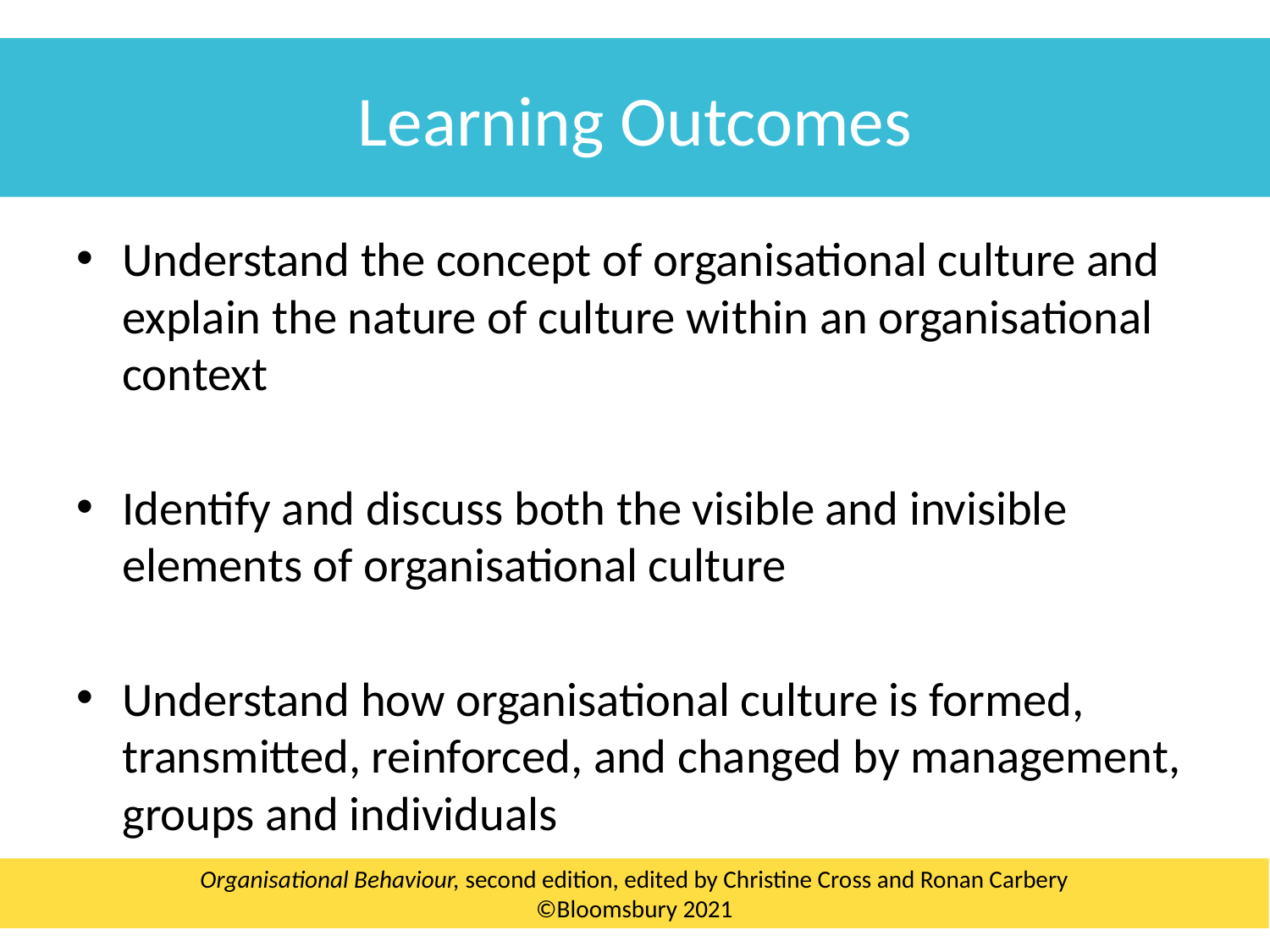

Learning Outcomes
Understand the concept of organisational culture and explain the nature of culture within an organisational context

Identify and discuss both the visible and invisible elements of organisational culture

Understand how organisational culture is formed, transmitted, reinforced, and changed by management, groups and individuals